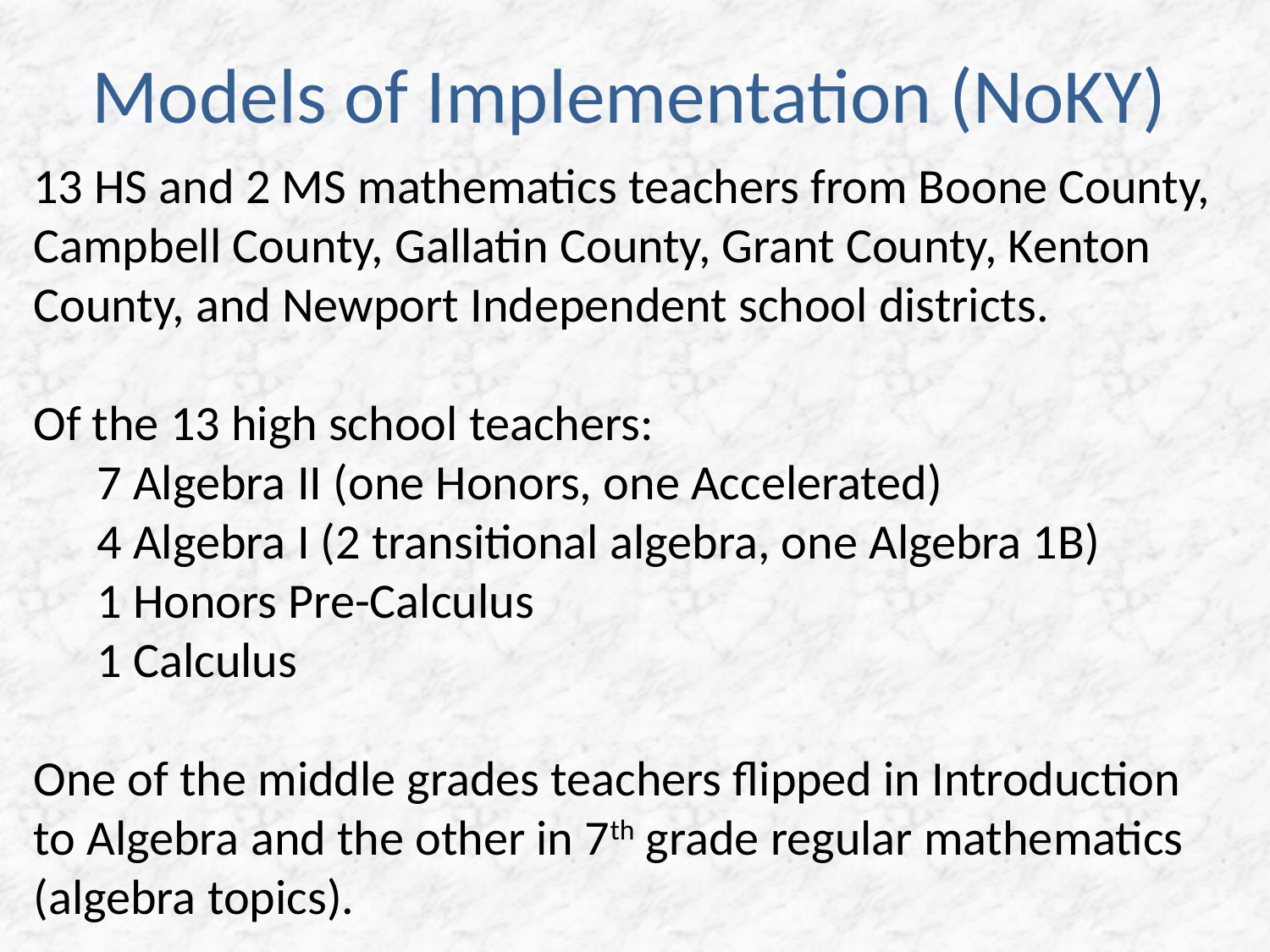

# Models of Implementation (NoKY)
13 HS and 2 MS mathematics teachers from Boone County, Campbell County, Gallatin County, Grant County, Kenton County, and Newport Independent school districts.

Of the 13 high school teachers:
	7 Algebra II (one Honors, one Accelerated)
	4 Algebra I (2 transitional algebra, one Algebra 1B)
	1 Honors Pre-Calculus
	1 Calculus

One of the middle grades teachers flipped in Introduction to Algebra and the other in 7th grade regular mathematics (algebra topics).